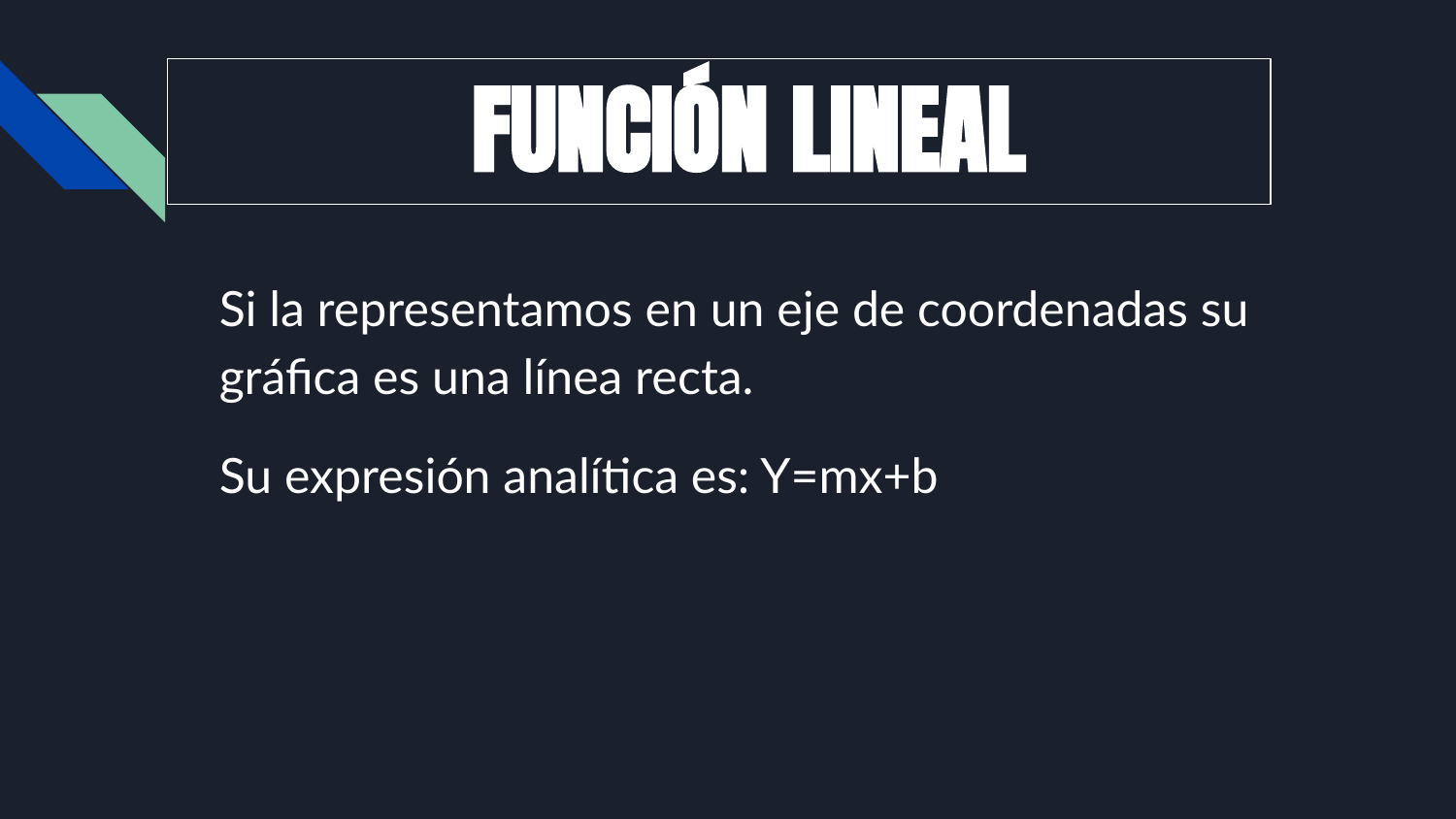

# FUNCIÓN LINEAL

Si la representamos en un eje de coordenadas su gráfica es una línea recta.
Su expresión analítica es: Y=mx+b